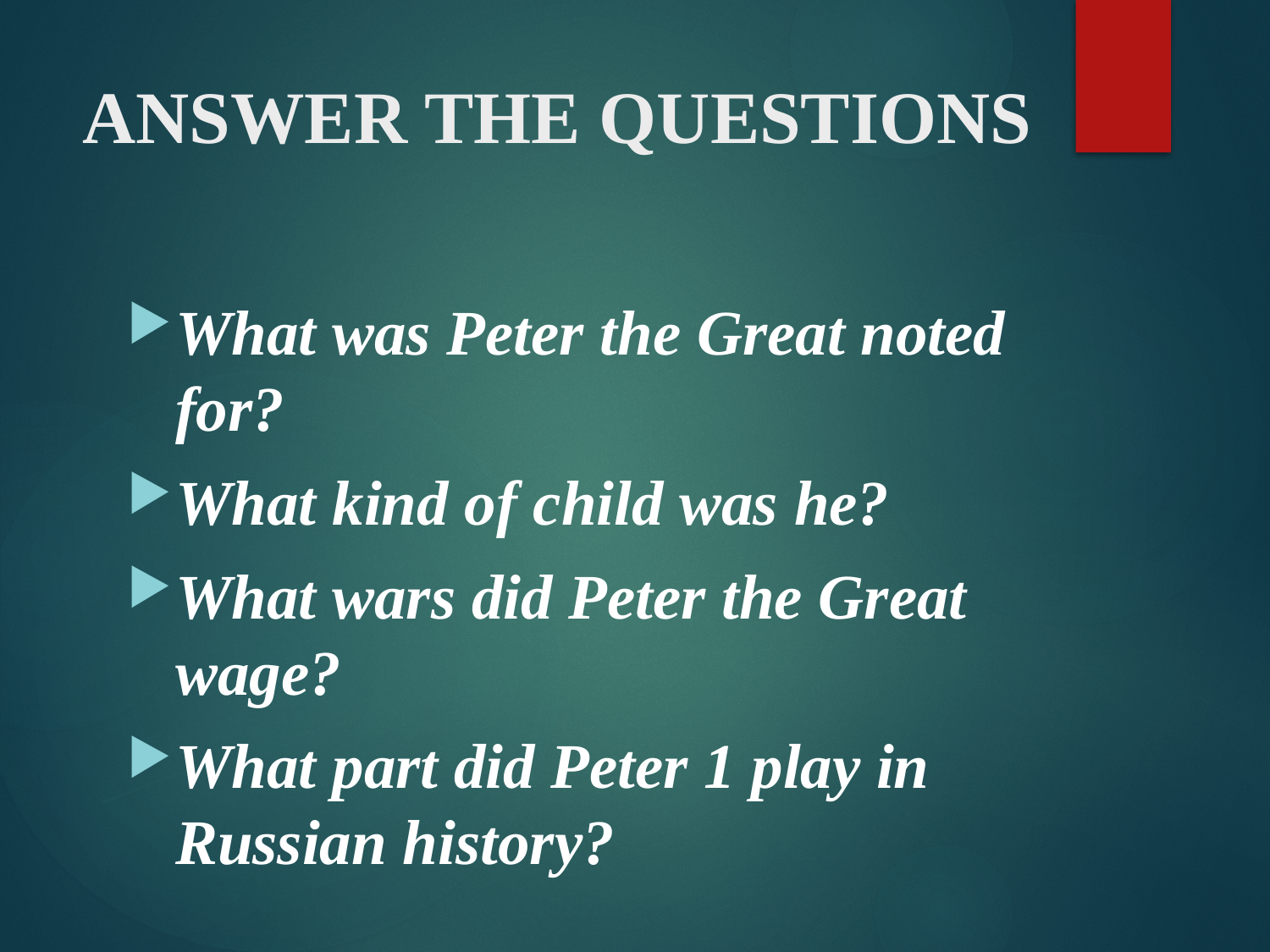

# ANSWER THE QUESTIONS
What was Peter the Great noted for?
What kind of child was he?
What wars did Peter the Great wage?
What part did Peter 1 play in Russian history?